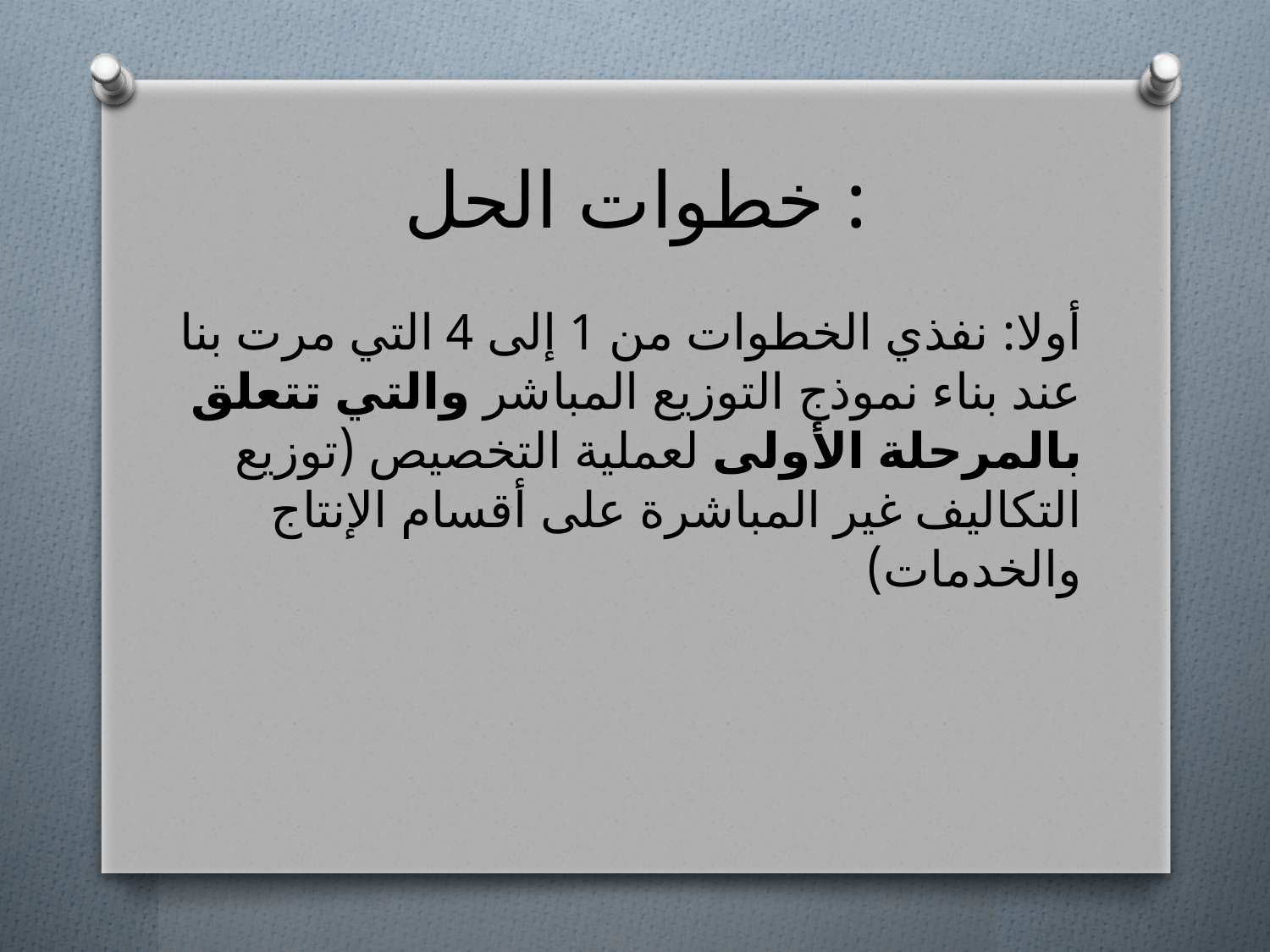

# خطوات الحل :
أولا: نفذي الخطوات من 1 إلى 4 التي مرت بنا عند بناء نموذج التوزيع المباشر والتي تتعلق بالمرحلة الأولى لعملية التخصيص (توزيع التكاليف غير المباشرة على أقسام الإنتاج والخدمات)